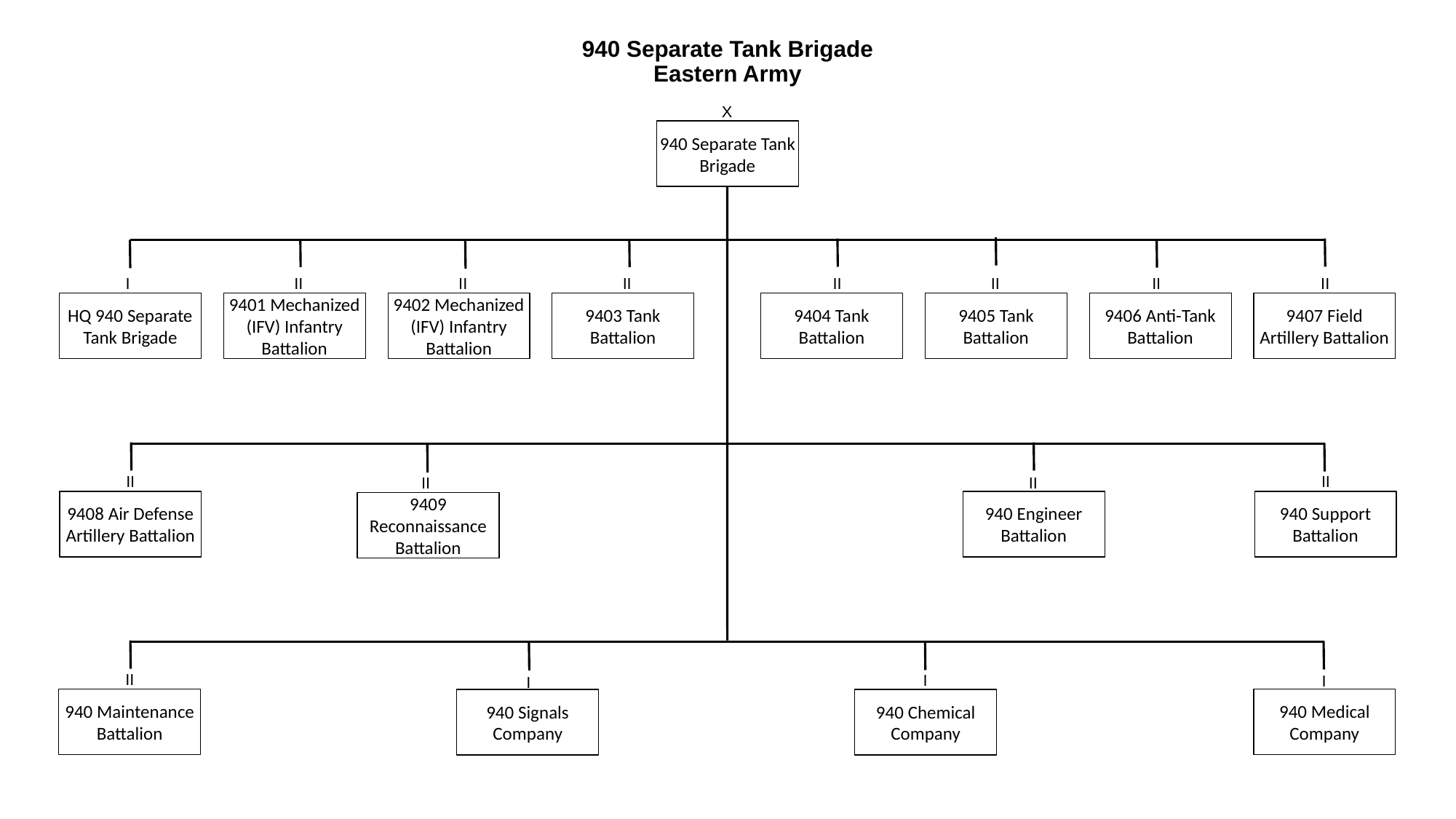

# 940 Separate Tank Brigade Eastern Army
X
940 Separate Tank Brigade
I
II
II
II
II
II
II
II
HQ 940 Separate Tank Brigade
9401 Mechanized (IFV) Infantry Battalion
9402 Mechanized (IFV) Infantry Battalion
9403 Tank
Battalion
9404 Tank
Battalion
9405 Tank Battalion
9406 Anti-Tank Battalion
9407 Field
Artillery Battalion
II
II
II
II
940 Engineer
Battalion
9408 Air Defense
Artillery Battalion
940 Support Battalion
9409 Reconnaissance Battalion
II
I
I
I
940 Maintenance
Battalion
940 Medical
Company
940 Signals Company
940 Chemical
Company